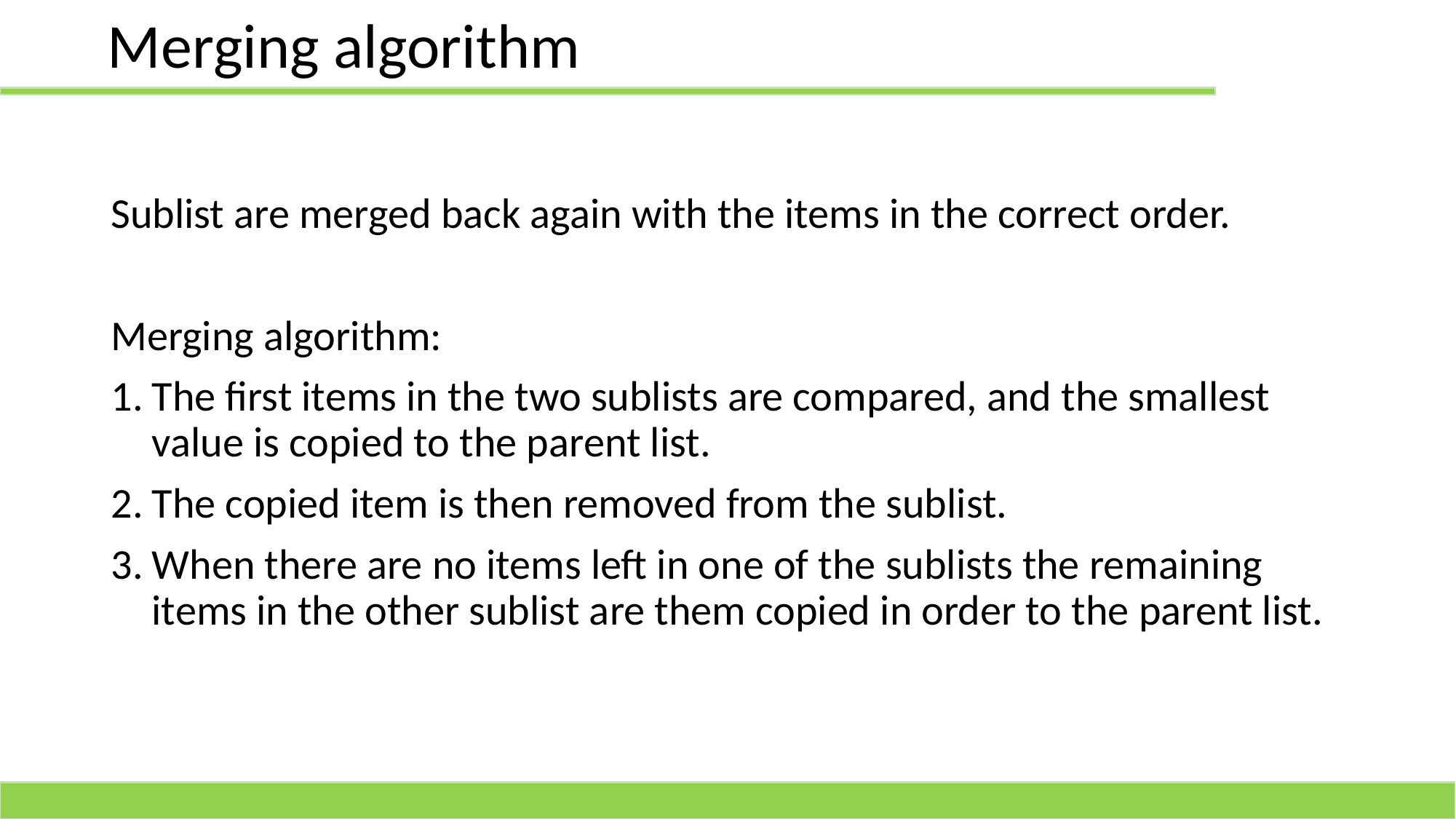

# Merging algorithm
Sublist are merged back again with the items in the correct order.

Merging algorithm:
The first items in the two sublists are compared, and the smallest value is copied to the parent list.
The copied item is then removed from the sublist.
When there are no items left in one of the sublists the remaining items in the other sublist are them copied in order to the parent list.